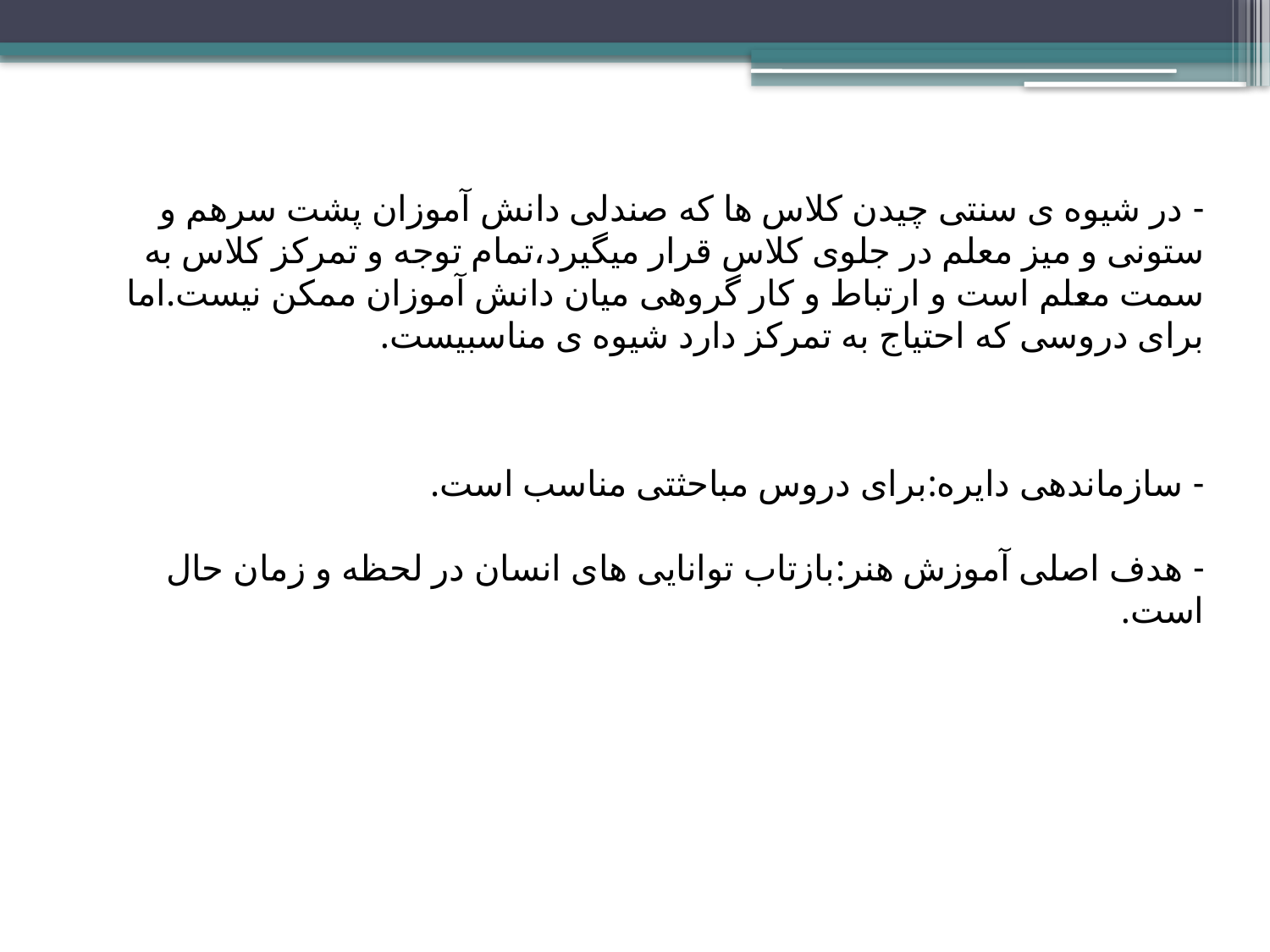

- در شیوه ی سنتی چیدن کلاس ها که صندلی دانش آموزان پشت سرهم و ستونی و میز معلم در جلوی کلاس قرار میگیرد،تمام توجه و تمرکز کلاس به سمت معلم است و ارتباط و کار گروهی میان دانش آموزان ممکن نیست.اما برای دروسی که احتیاج به تمرکز دارد شیوه ی مناسبیست.
- سازماندهی دایره:برای دروس مباحثتی مناسب است.

- هدف اصلی آموزش هنر:بازتاب توانایی های انسان در لحظه و زمان حال است.